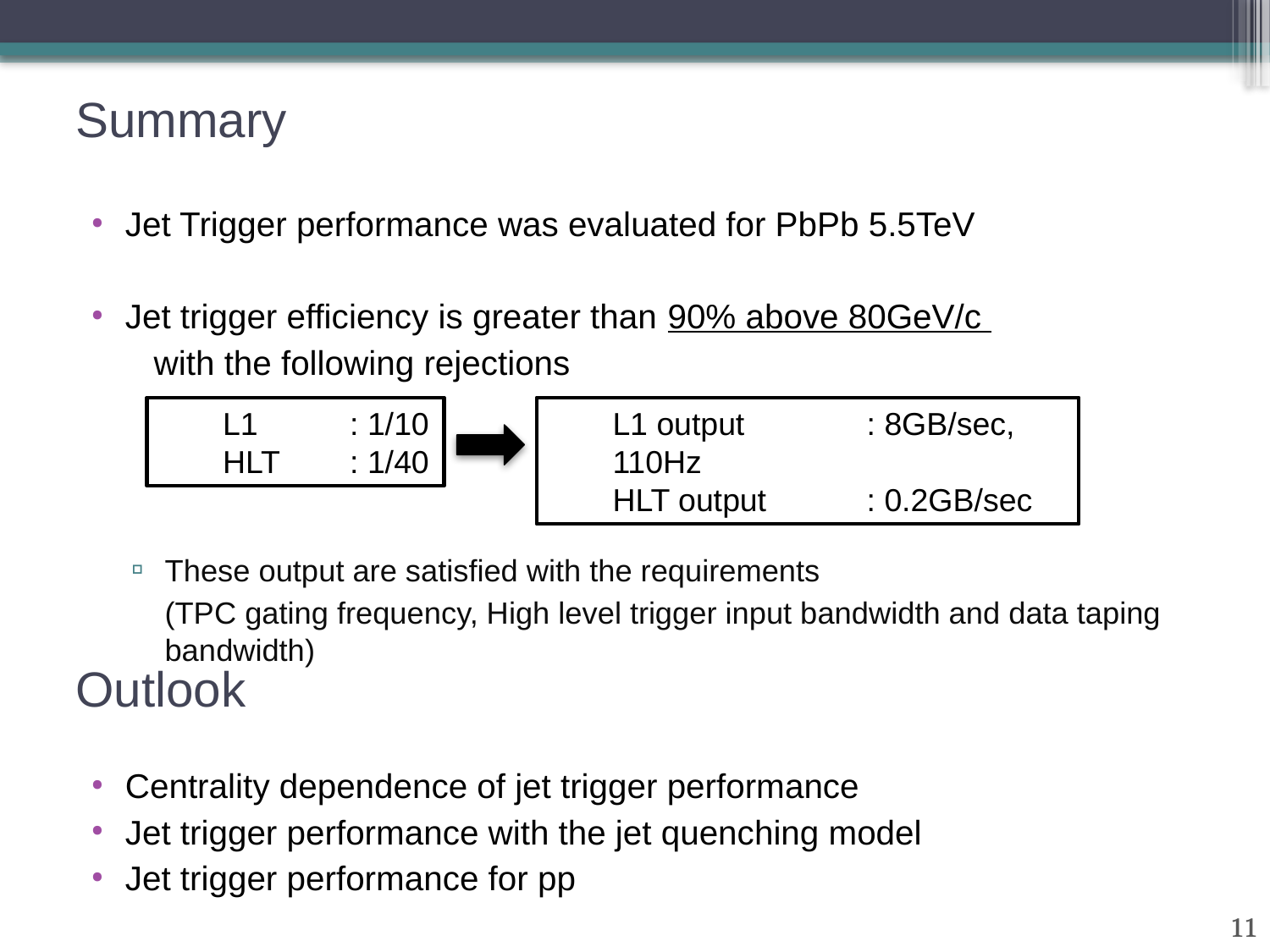

# Summary
Jet Trigger performance was evaluated for PbPb 5.5TeV

Jet trigger efficiency is greater than 90% above 80GeV/c
						   with the following rejections

These output are satisfied with the requirements
	(TPC gating frequency, High level trigger input bandwidth and data taping bandwidth)

Centrality dependence of jet trigger performance
Jet trigger performance with the jet quenching model
Jet trigger performance for pp
L1 	: 1/10
HLT	: 1/40
L1 output	: 8GB/sec, 110Hz
HLT output	: 0.2GB/sec

Outlook
11